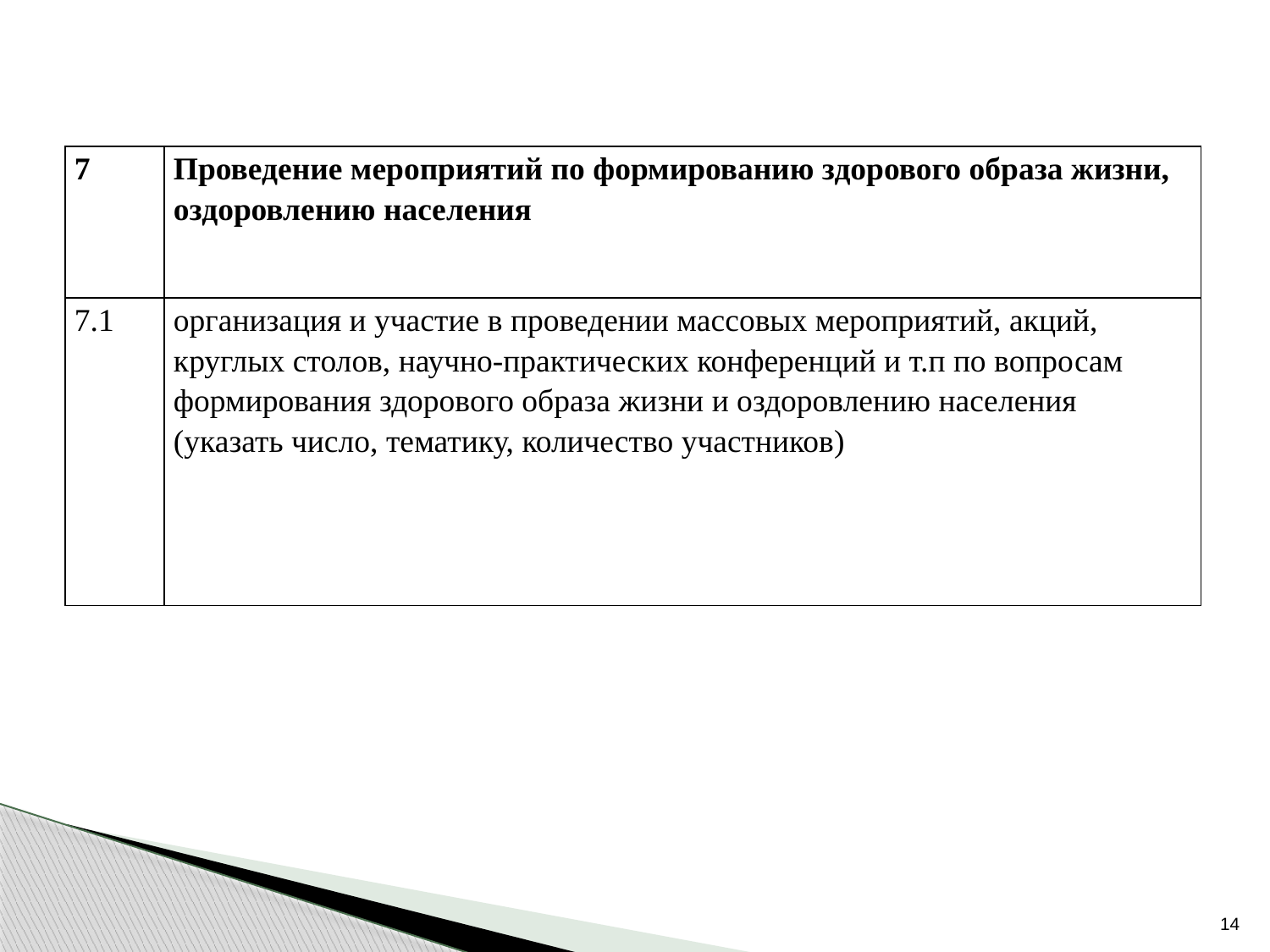

| 7 | Проведение мероприятий по формированию здорового образа жизни, оздоровлению населения |
| --- | --- |
| 7.1 | организация и участие в проведении массовых мероприятий, акций, круглых столов, научно-практических конференций и т.п по вопросам формирования здорового образа жизни и оздоровлению населения (указать число, тематику, количество участников) |
14